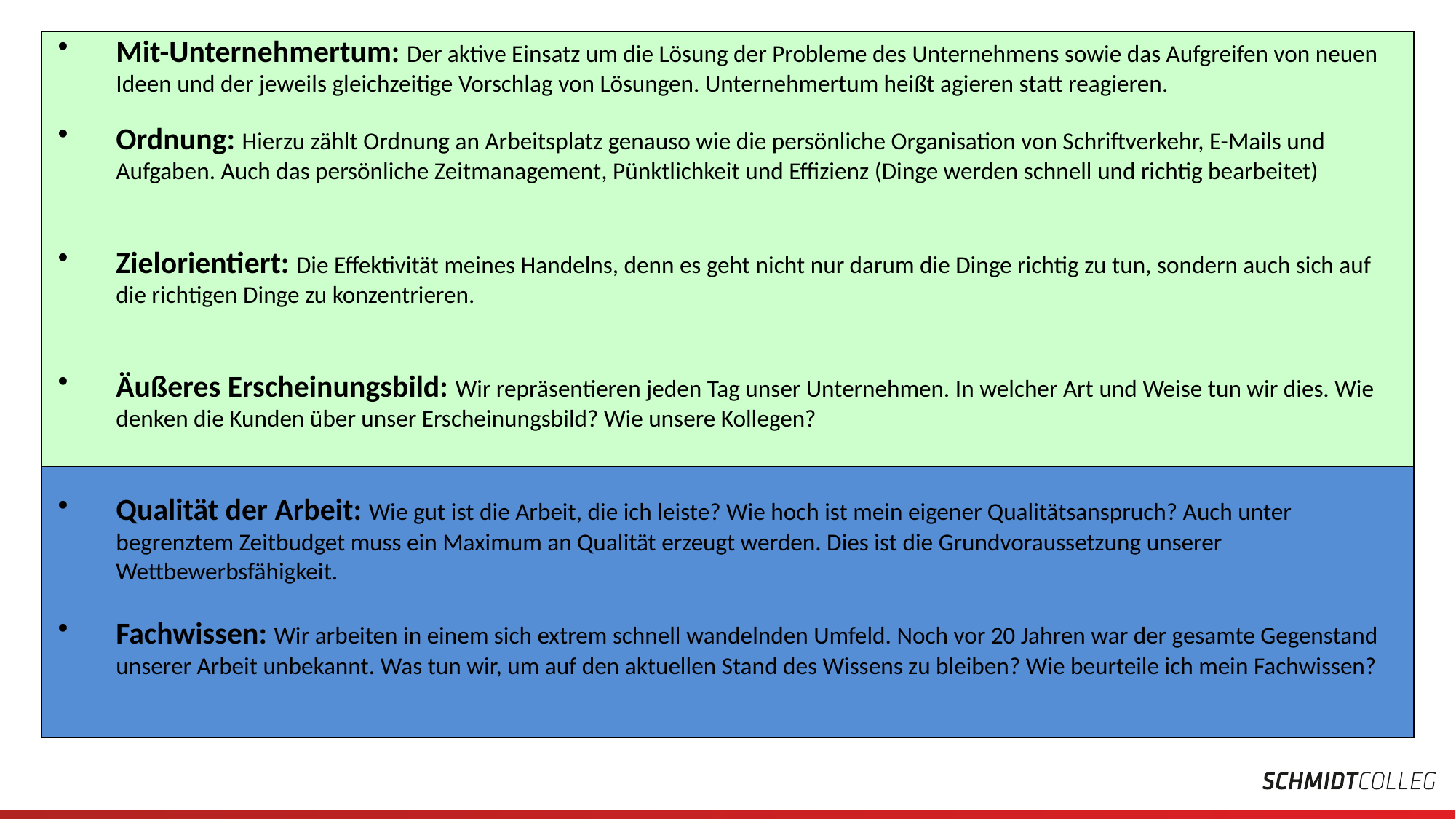

Mit-Unternehmertum: Der aktive Einsatz um die Lösung der Probleme des Unternehmens sowie das Aufgreifen von neuen Ideen und der jeweils gleichzeitige Vorschlag von Lösungen. Unternehmertum heißt agieren statt reagieren.

Ordnung: Hierzu zählt Ordnung an Arbeitsplatz genauso wie die persönliche Organisation von Schriftverkehr, E-Mails und Aufgaben. Auch das persönliche Zeitmanagement, Pünktlichkeit und Effizienz (Dinge werden schnell und richtig bearbeitet)

Zielorientiert: Die Effektivität meines Handelns, denn es geht nicht nur darum die Dinge richtig zu tun, sondern auch sich auf die richtigen Dinge zu konzentrieren.

Äußeres Erscheinungsbild: Wir repräsentieren jeden Tag unser Unternehmen. In welcher Art und Weise tun wir dies. Wie denken die Kunden über unser Erscheinungsbild? Wie unsere Kollegen?

Qualität der Arbeit: Wie gut ist die Arbeit, die ich leiste? Wie hoch ist mein eigener Qualitätsanspruch? Auch unter begrenztem Zeitbudget muss ein Maximum an Qualität erzeugt werden. Dies ist die Grundvoraussetzung unserer Wettbewerbsfähigkeit.

Fachwissen: Wir arbeiten in einem sich extrem schnell wandelnden Umfeld. Noch vor 20 Jahren war der gesamte Gegenstand unserer Arbeit unbekannt. Was tun wir, um auf den aktuellen Stand des Wissens zu bleiben? Wie beurteile ich mein Fachwissen?